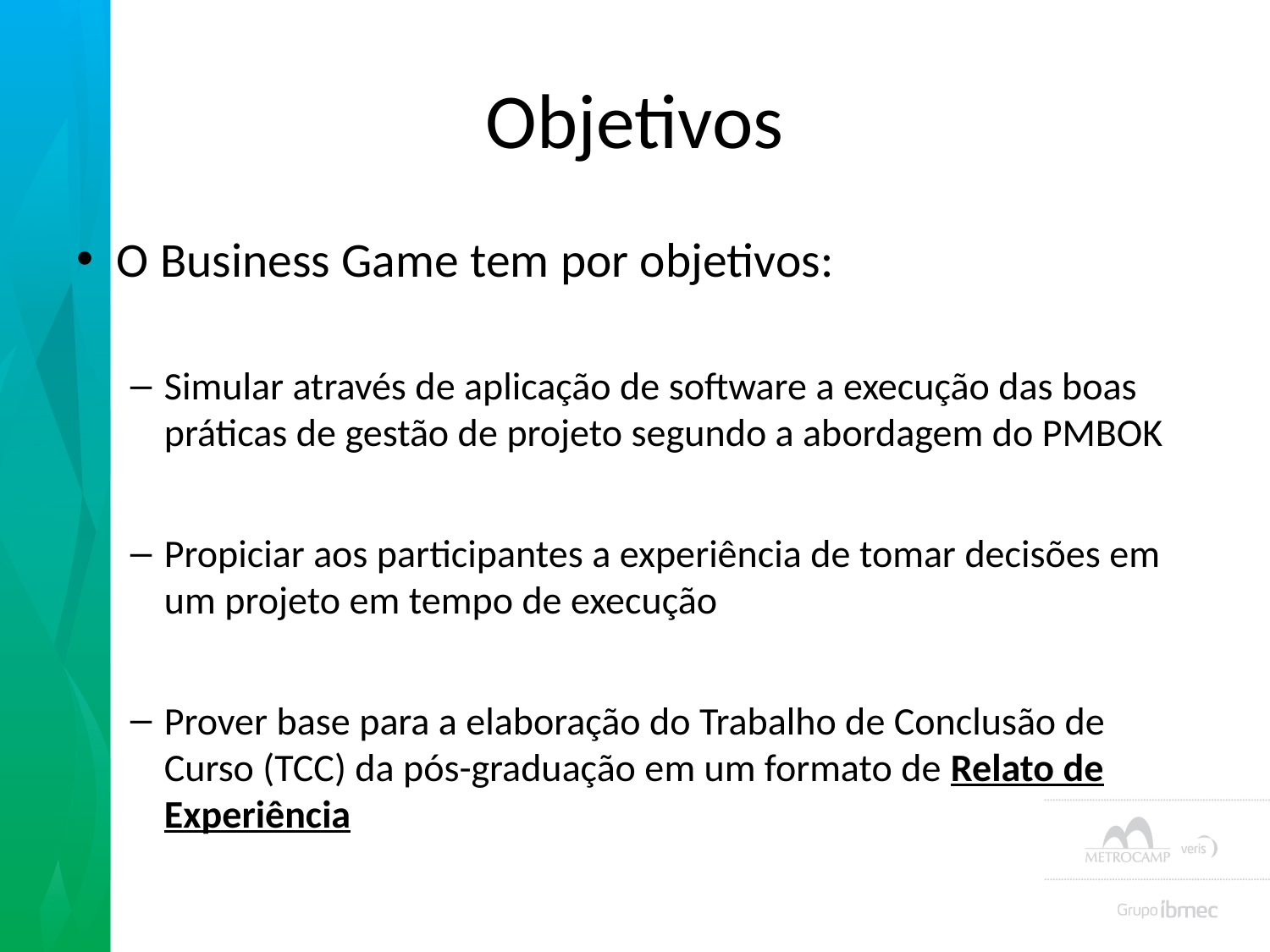

# Objetivos
O Business Game tem por objetivos:

Simular através de aplicação de software a execução das boas práticas de gestão de projeto segundo a abordagem do PMBOK

Propiciar aos participantes a experiência de tomar decisões em um projeto em tempo de execução

Prover base para a elaboração do Trabalho de Conclusão de Curso (TCC) da pós-graduação em um formato de Relato de Experiência